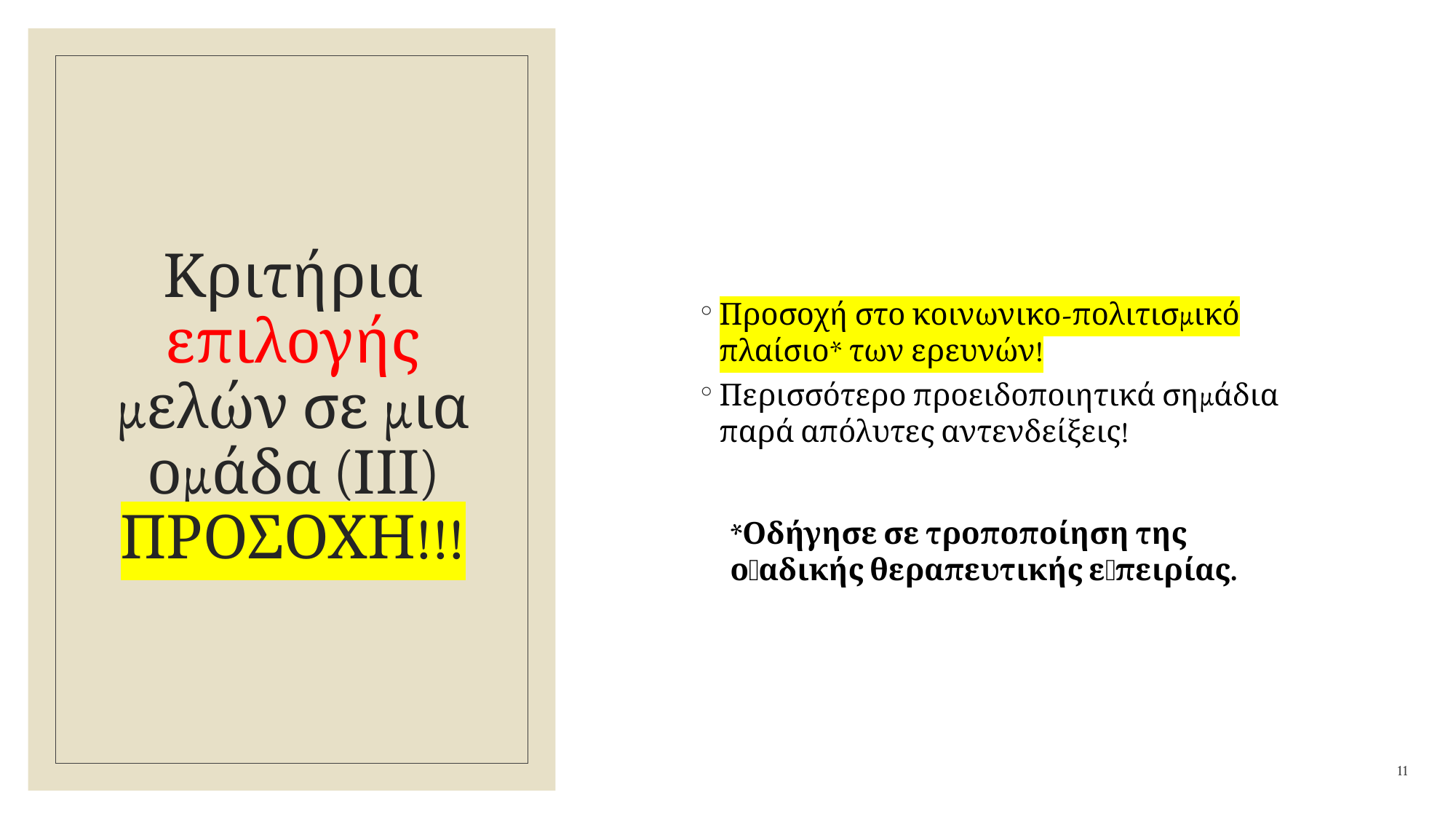

Προσοχή στο κοινωνικο-πολιτισμικό πλαίσιο* των ερευνών!
Περισσότερο προειδοποιητικά σημάδια παρά απόλυτες αντενδείξεις!

*Οδήγησε σε τροποποίηση της ομαδικής θεραπευτικής εμπειρίας.
# Κριτήρια επιλογής μελών σε μια ομάδα (ΙΙΙ) ΠΡΟΣΟΧΗ!!!
11